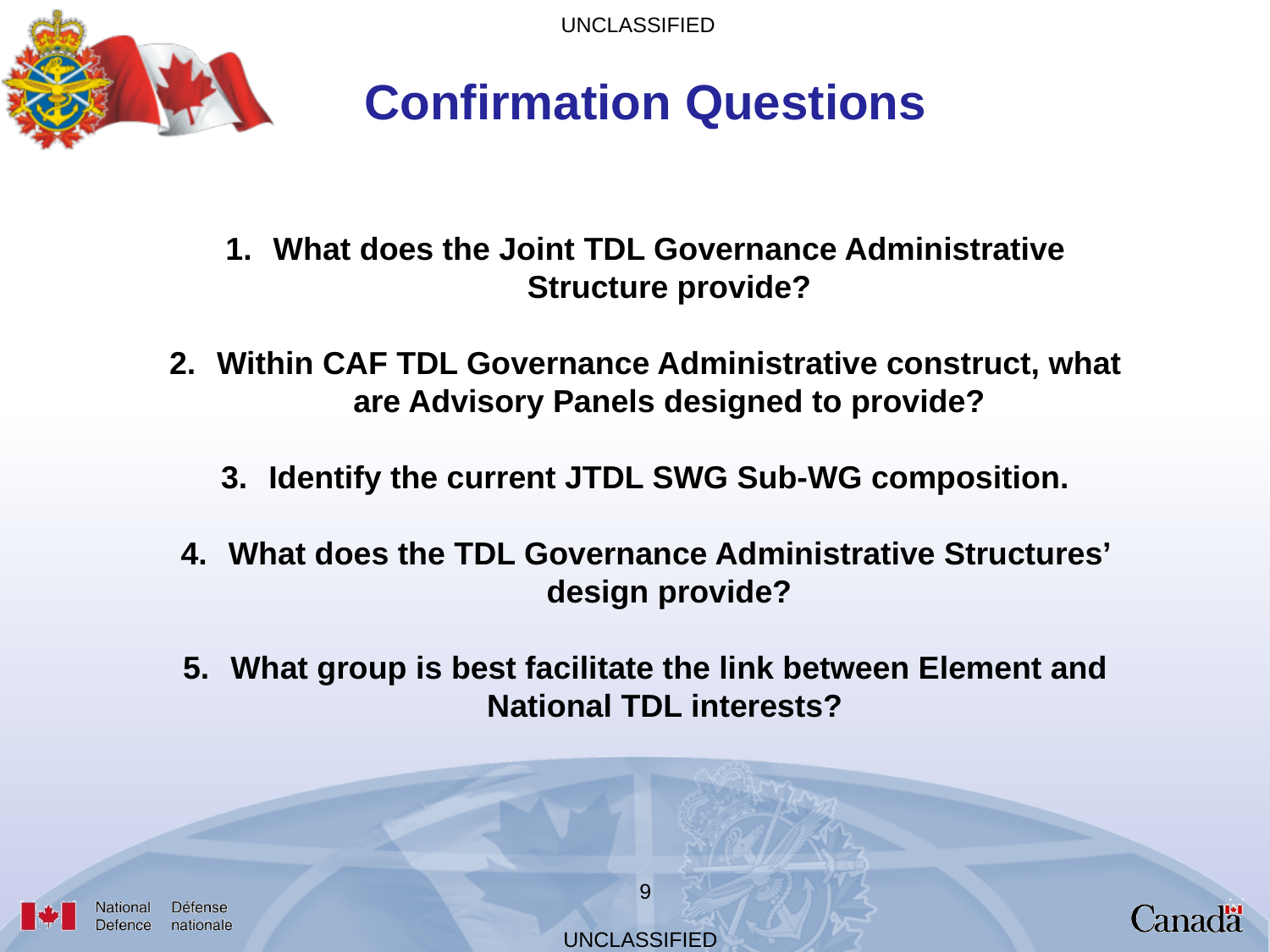

Confirmation Questions
What does the Joint TDL Governance Administrative Structure provide?

Within CAF TDL Governance Administrative construct, what are Advisory Panels designed to provide?

Identify the current JTDL SWG Sub-WG composition.

What does the TDL Governance Administrative Structures’ design provide?

What group is best facilitate the link between Element and National TDL interests?